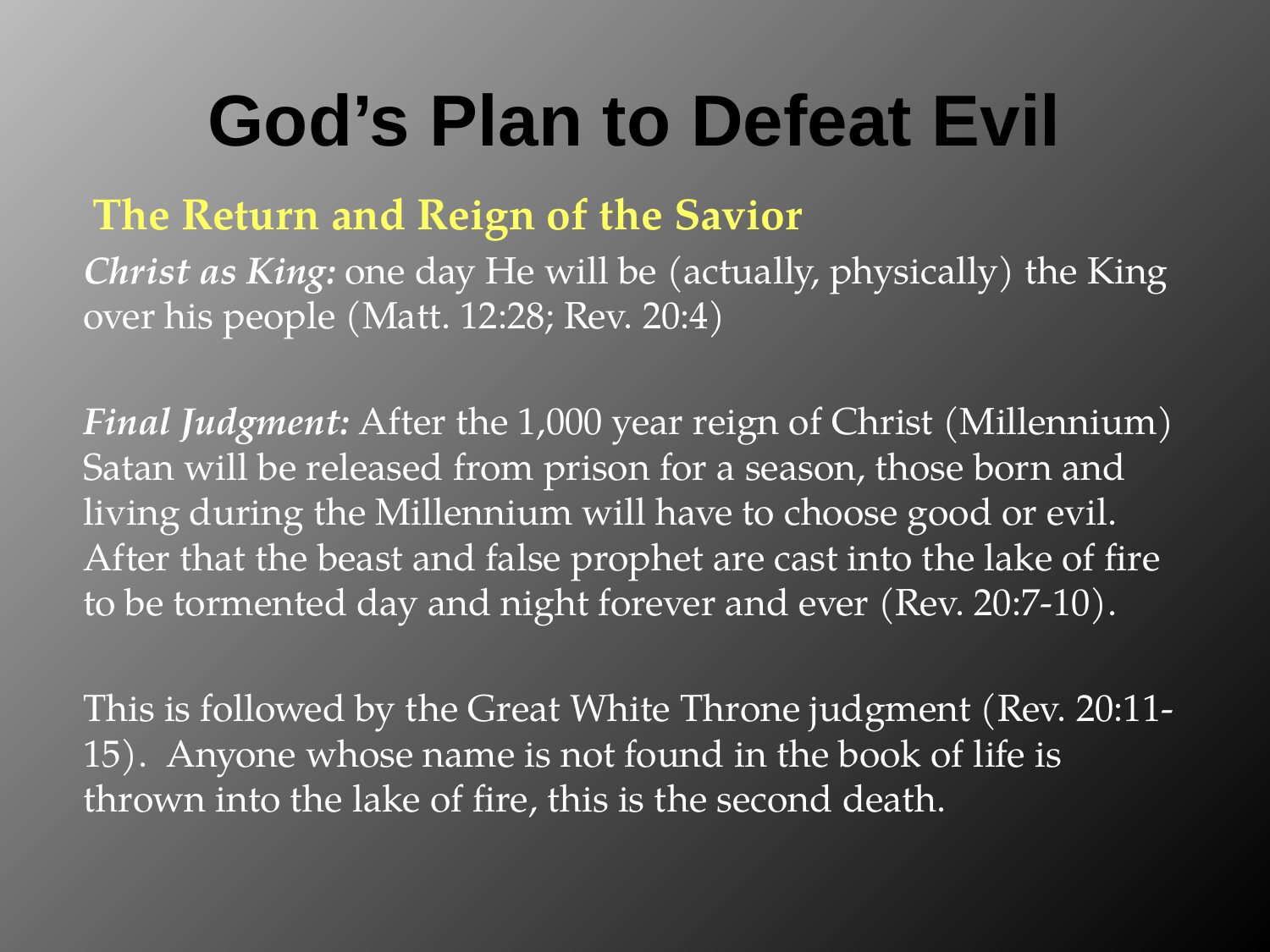

# God’s Plan to Defeat Evil
The Return and Reign of the Savior
Christ as King: one day He will be (actually, physically) the King over his people (Matt. 12:28; Rev. 20:4)

Final Judgment: After the 1,000 year reign of Christ (Millennium) Satan will be released from prison for a season, those born and living during the Millennium will have to choose good or evil.  After that the beast and false prophet are cast into the lake of fire to be tormented day and night forever and ever (Rev. 20:7-10).

This is followed by the Great White Throne judgment (Rev. 20:11-15).  Anyone whose name is not found in the book of life is thrown into the lake of fire, this is the second death.